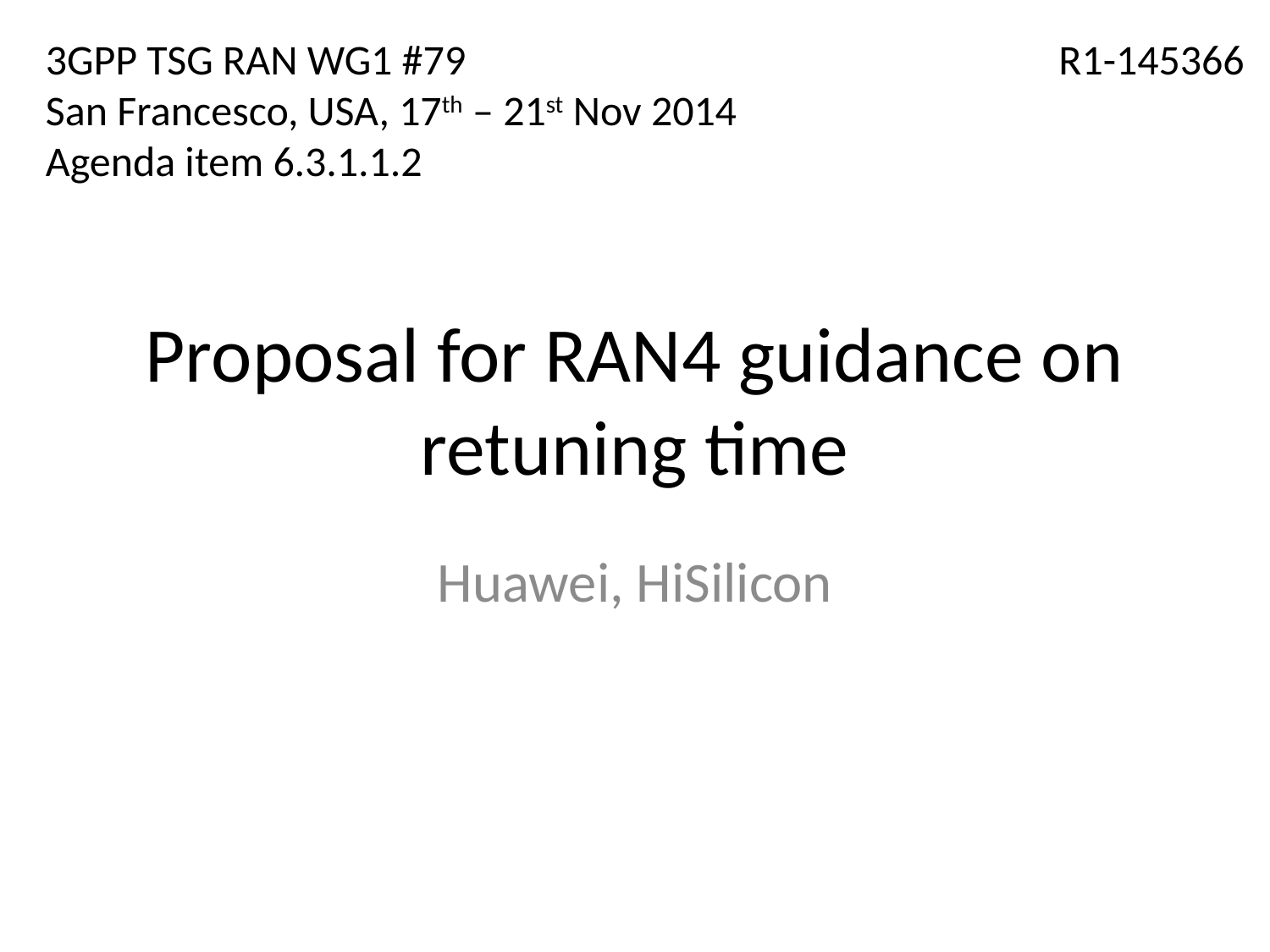

3GPP TSG RAN WG1 #79
San Francesco, USA, 17th – 21st Nov 2014
Agenda item 6.3.1.1.2
R1-145366
# Proposal for RAN4 guidance on retuning time
Huawei, HiSilicon